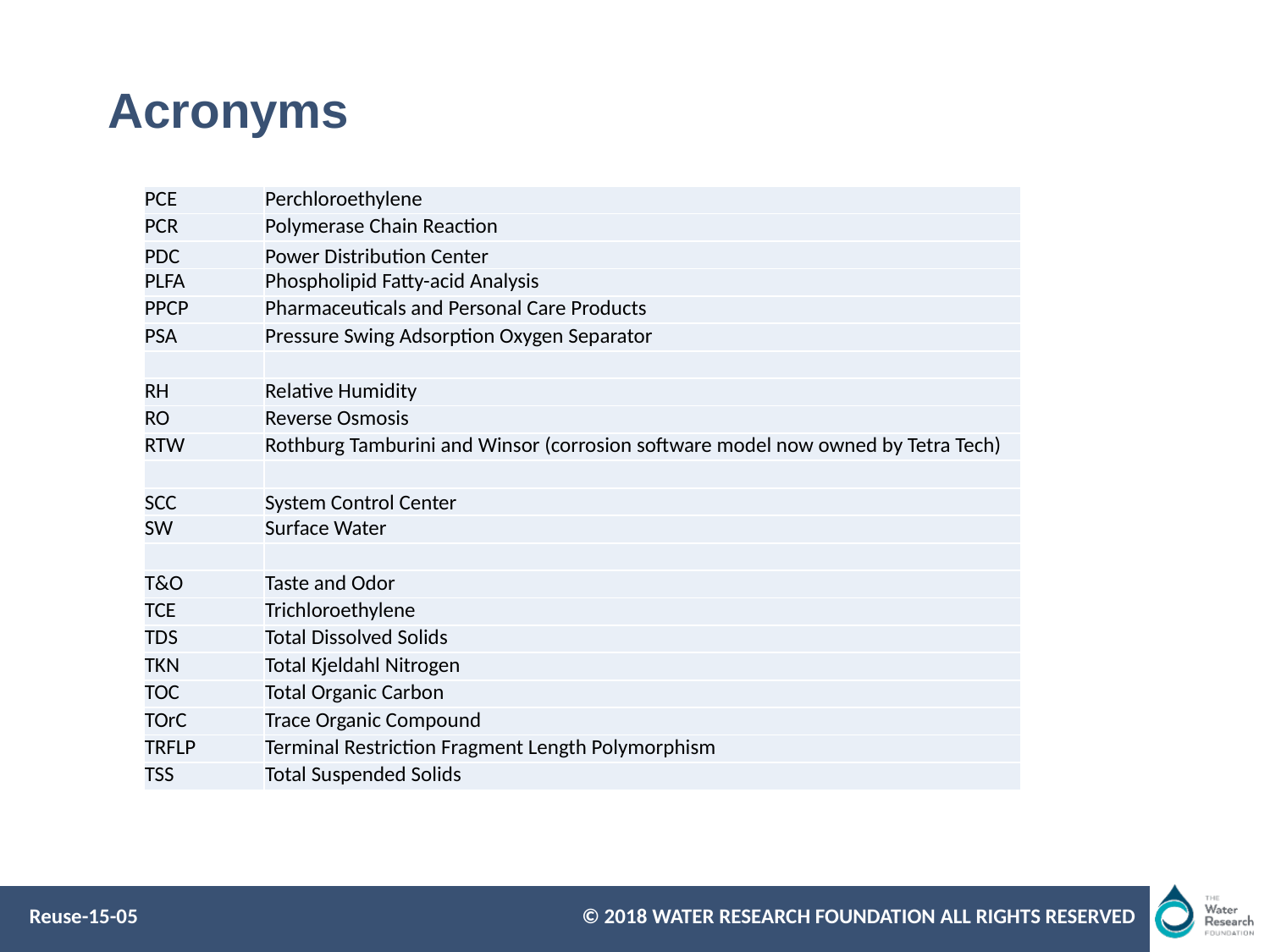

# Acronyms
| PCE | Perchloroethylene |
| --- | --- |
| PCR | Polymerase Chain Reaction |
| PDC | Power Distribution Center |
| PLFA | Phospholipid Fatty-acid Analysis |
| PPCP | Pharmaceuticals and Personal Care Products |
| PSA | Pressure Swing Adsorption Oxygen Separator |
|  |  |
| RH | Relative Humidity |
| RO | Reverse Osmosis |
| RTW | Rothburg Tamburini and Winsor (corrosion software model now owned by Tetra Tech) |
|  |  |
| SCC | System Control Center |
| SW | Surface Water |
|  |  |
| T&O | Taste and Odor |
| TCE | Trichloroethylene |
| TDS | Total Dissolved Solids |
| TKN | Total Kjeldahl Nitrogen |
| TOC | Total Organic Carbon |
| TOrC | Trace Organic Compound |
| TRFLP | Terminal Restriction Fragment Length Polymorphism |
| TSS | Total Suspended Solids |